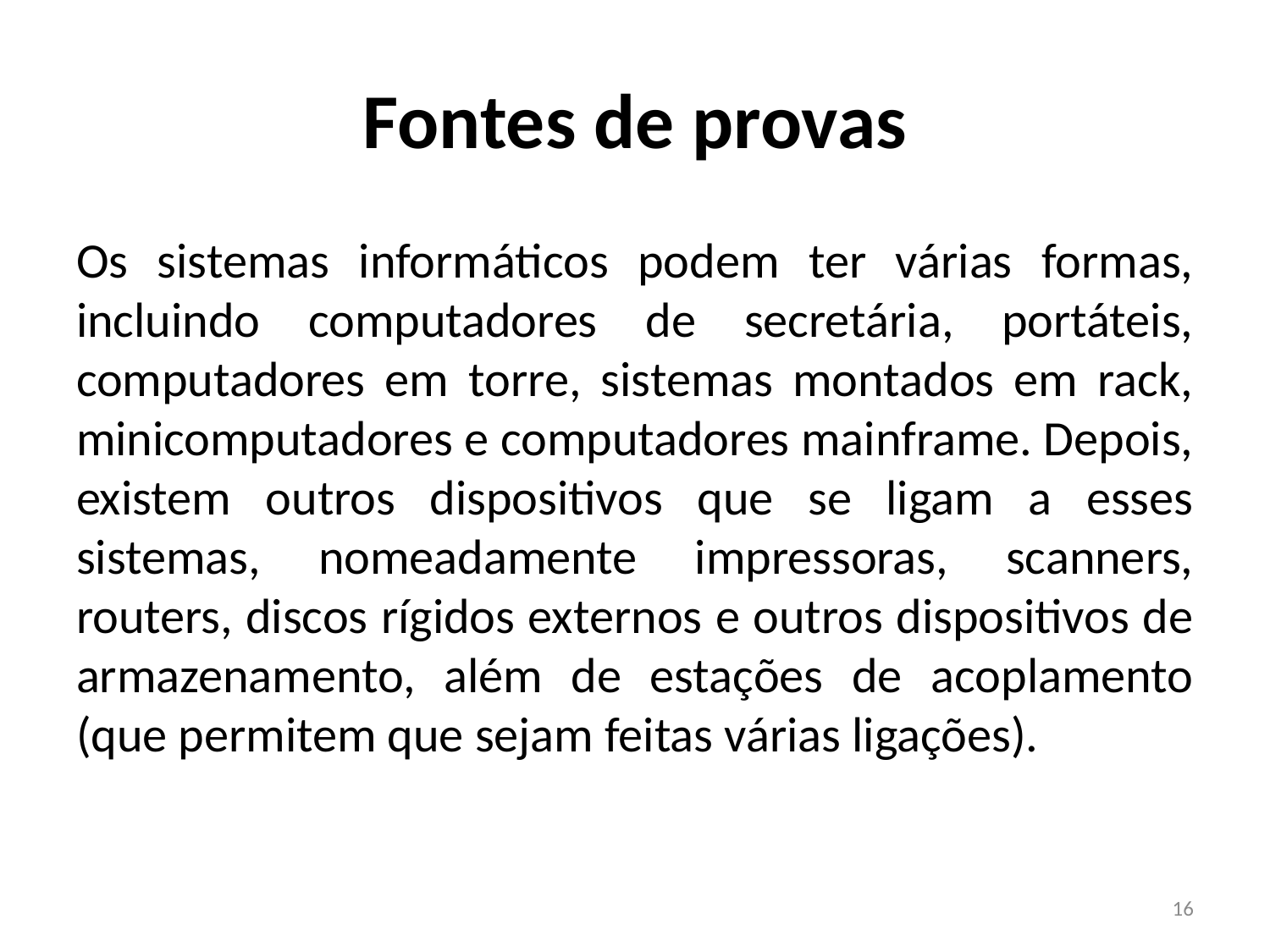

# Fontes de provas
Os sistemas informáticos podem ter várias formas, incluindo computadores de secretária, portáteis, computadores em torre, sistemas montados em rack, minicomputadores e computadores mainframe. Depois, existem outros dispositivos que se ligam a esses sistemas, nomeadamente impressoras, scanners, routers, discos rígidos externos e outros dispositivos de armazenamento, além de estações de acoplamento (que permitem que sejam feitas várias ligações).

16